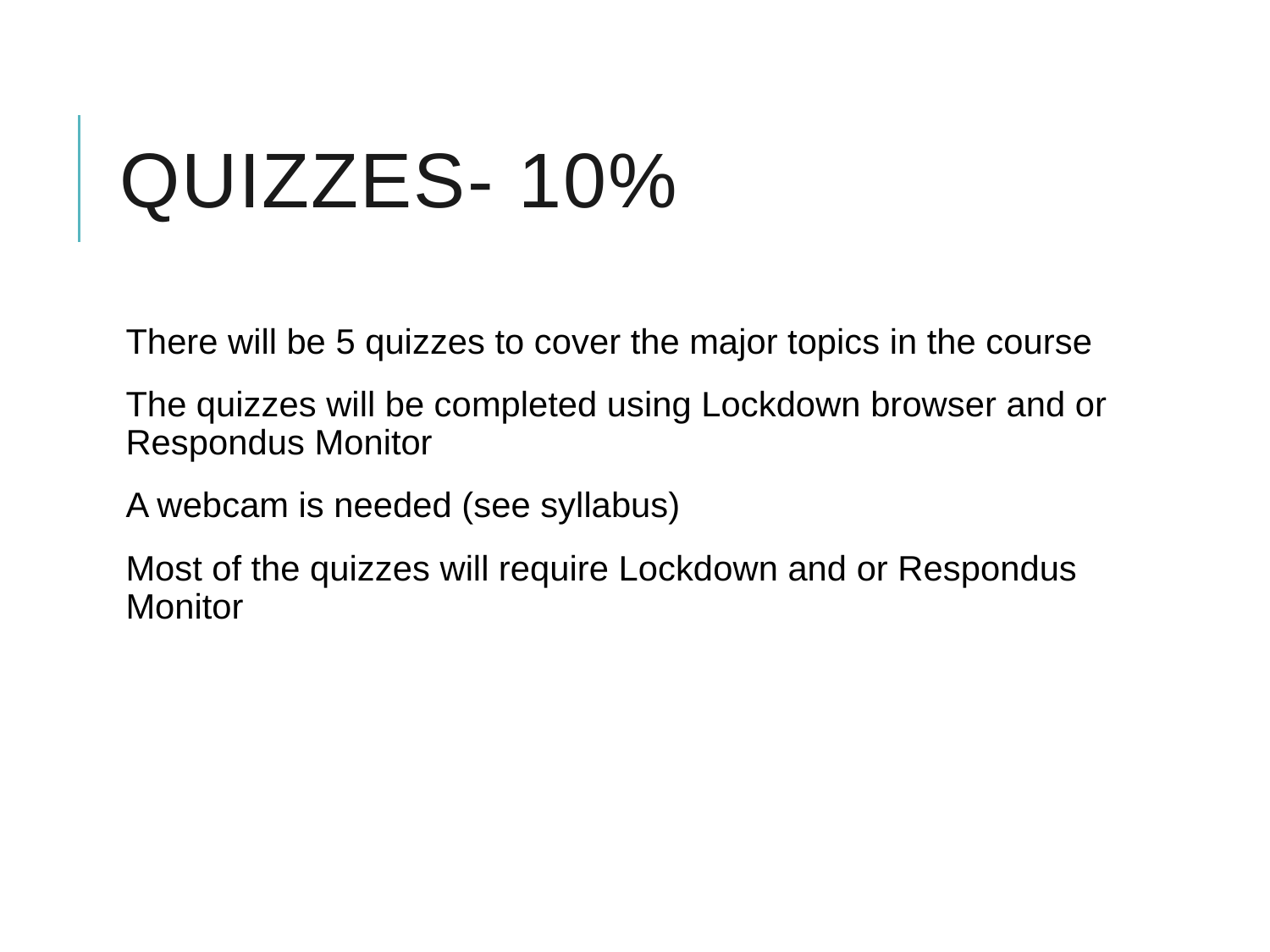

# Quizzes- 10%
There will be 5 quizzes to cover the major topics in the course
The quizzes will be completed using Lockdown browser and or Respondus Monitor
A webcam is needed (see syllabus)
Most of the quizzes will require Lockdown and or Respondus Monitor